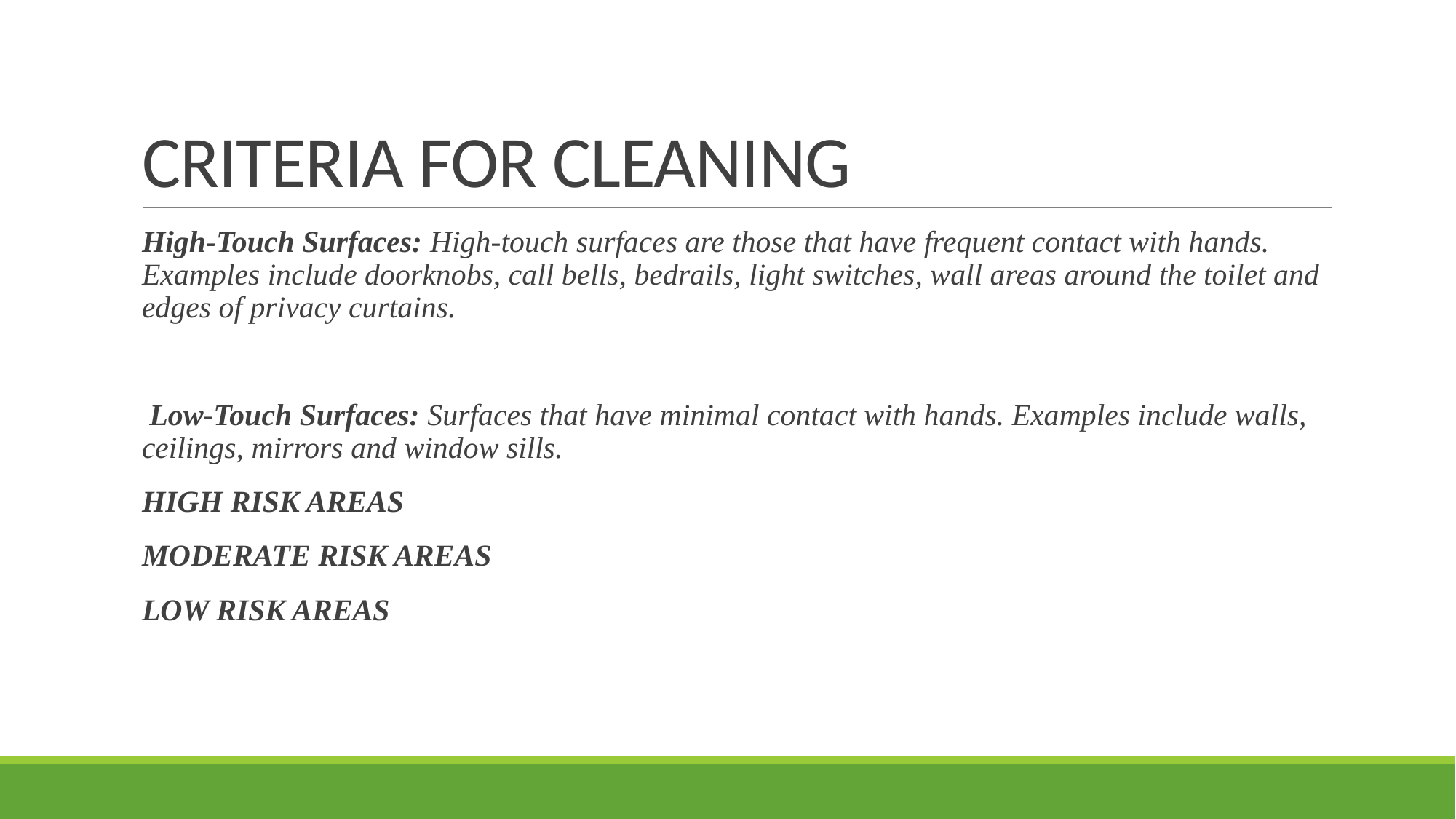

# CRITERIA FOR CLEANING
High-Touch Surfaces: High-touch surfaces are those that have frequent contact with hands. Examples include doorknobs, call bells, bedrails, light switches, wall areas around the toilet and edges of privacy curtains.

 Low-Touch Surfaces: Surfaces that have minimal contact with hands. Examples include walls, ceilings, mirrors and window sills.
HIGH RISK AREAS
MODERATE RISK AREAS
LOW RISK AREAS